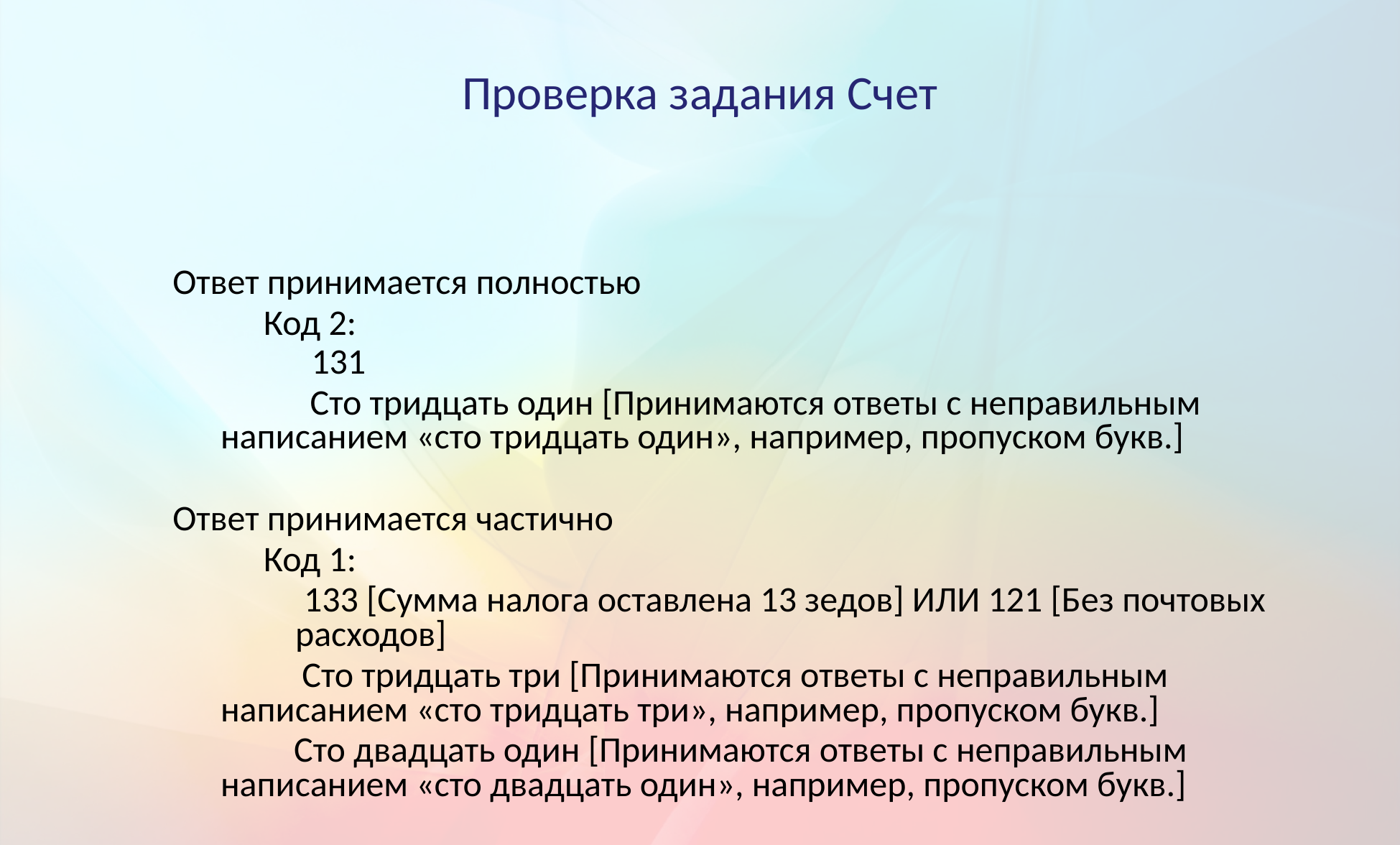

Проверка задания Счет

Ответ принимается полностью
Код 2:
	  131
                 Сто тридцать один [Принимаются ответы с неправильным написанием «сто тридцать один», например, пропуском букв.]

Ответ принимается частично
Код 1:
     133 [Сумма налога оставлена 13 зедов] ИЛИ 121 [Без почтовых расходов]
                Сто тридцать три [Принимаются ответы с неправильным написанием «сто тридцать три», например, пропуском букв.]
               Сто двадцать один [Принимаются ответы с неправильным написанием «сто двадцать один», например, пропуском букв.]